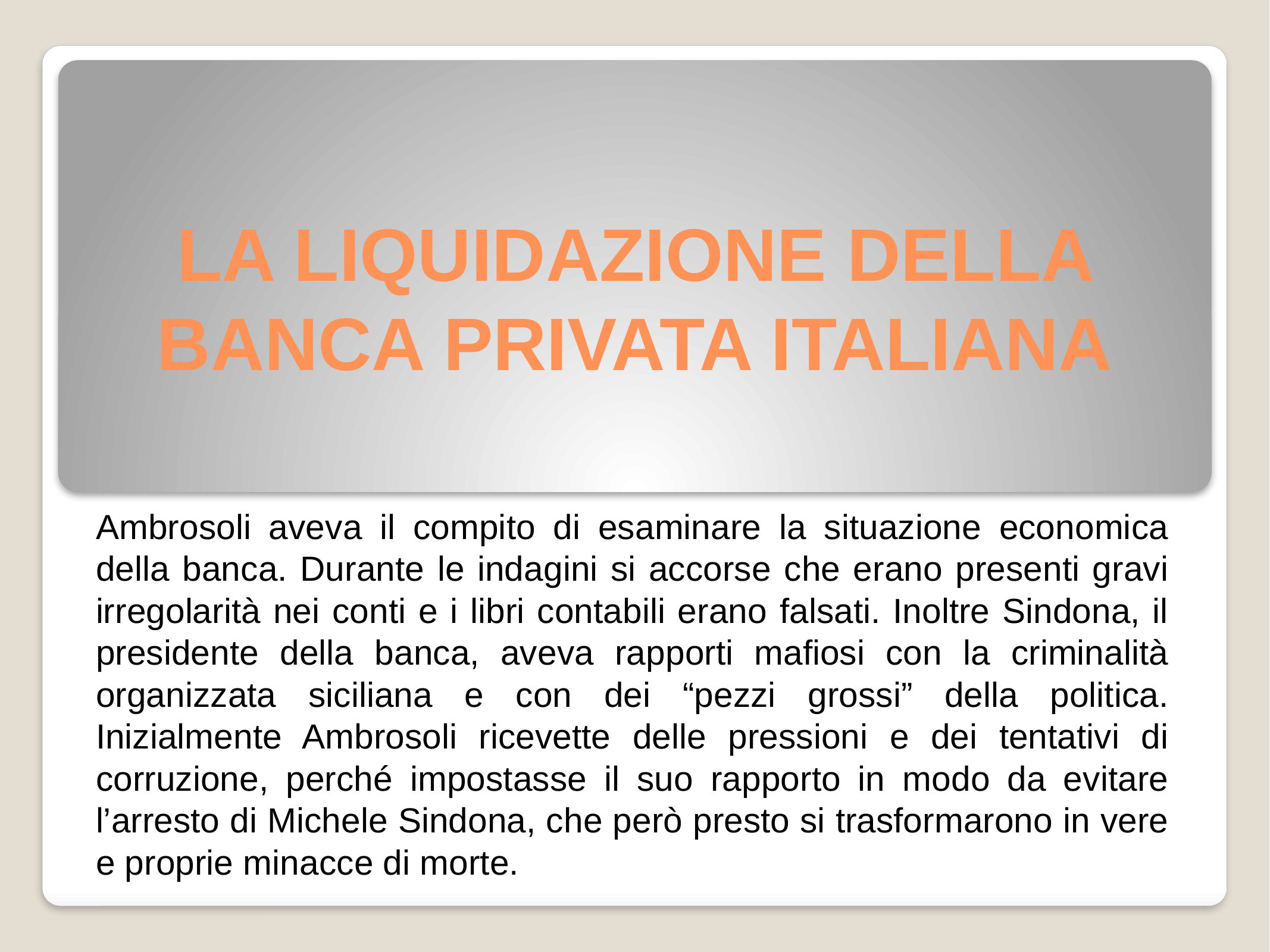

# LA LIQUIDAZIONE DELLA BANCA PRIVATA ITALIANA
Ambrosoli aveva il compito di esaminare la situazione economica della banca. Durante le indagini si accorse che erano presenti gravi irregolarità nei conti e i libri contabili erano falsati. Inoltre Sindona, il presidente della banca, aveva rapporti mafiosi con la criminalità organizzata siciliana e con dei “pezzi grossi” della politica. Inizialmente Ambrosoli ricevette delle pressioni e dei tentativi di corruzione, perché impostasse il suo rapporto in modo da evitare l’arresto di Michele Sindona, che però presto si trasformarono in vere e proprie minacce di morte.